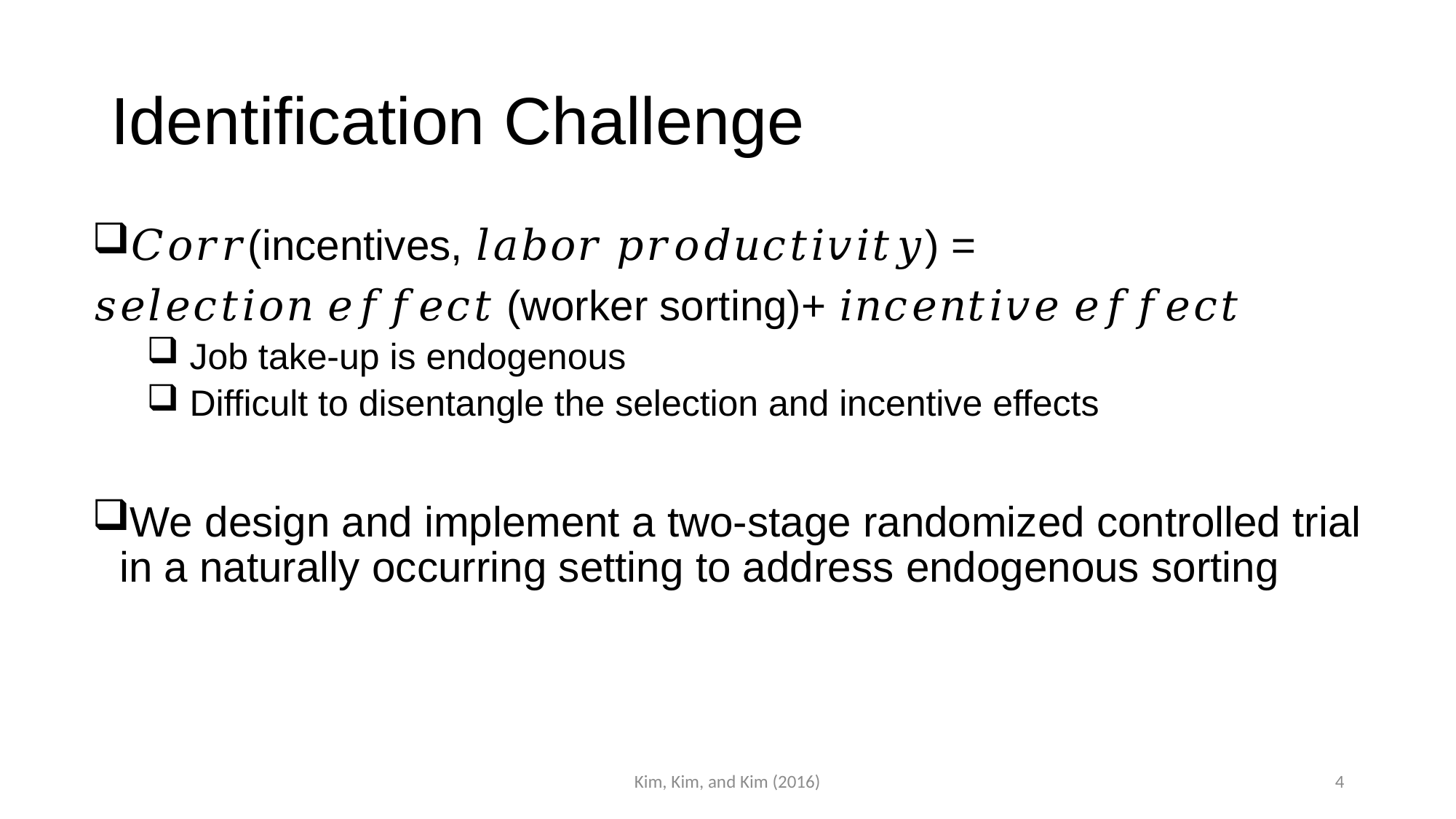

# Identification Challenge
𝐶𝑜𝑟𝑟(incentives, 𝑙𝑎𝑏𝑜𝑟 𝑝𝑟𝑜𝑑𝑢𝑐𝑡𝑖𝑣𝑖𝑡𝑦) =
𝑠𝑒𝑙𝑒𝑐𝑡𝑖𝑜𝑛 𝑒𝑓𝑓𝑒𝑐𝑡 (worker sorting)+ 𝑖𝑛𝑐𝑒𝑛𝑡𝑖𝑣𝑒 𝑒𝑓𝑓𝑒𝑐𝑡
 Job take-up is endogenous
 Difficult to disentangle the selection and incentive effects

We design and implement a two-stage randomized controlled trial in a naturally occurring setting to address endogenous sorting

Kim, Kim, and Kim (2016)
4